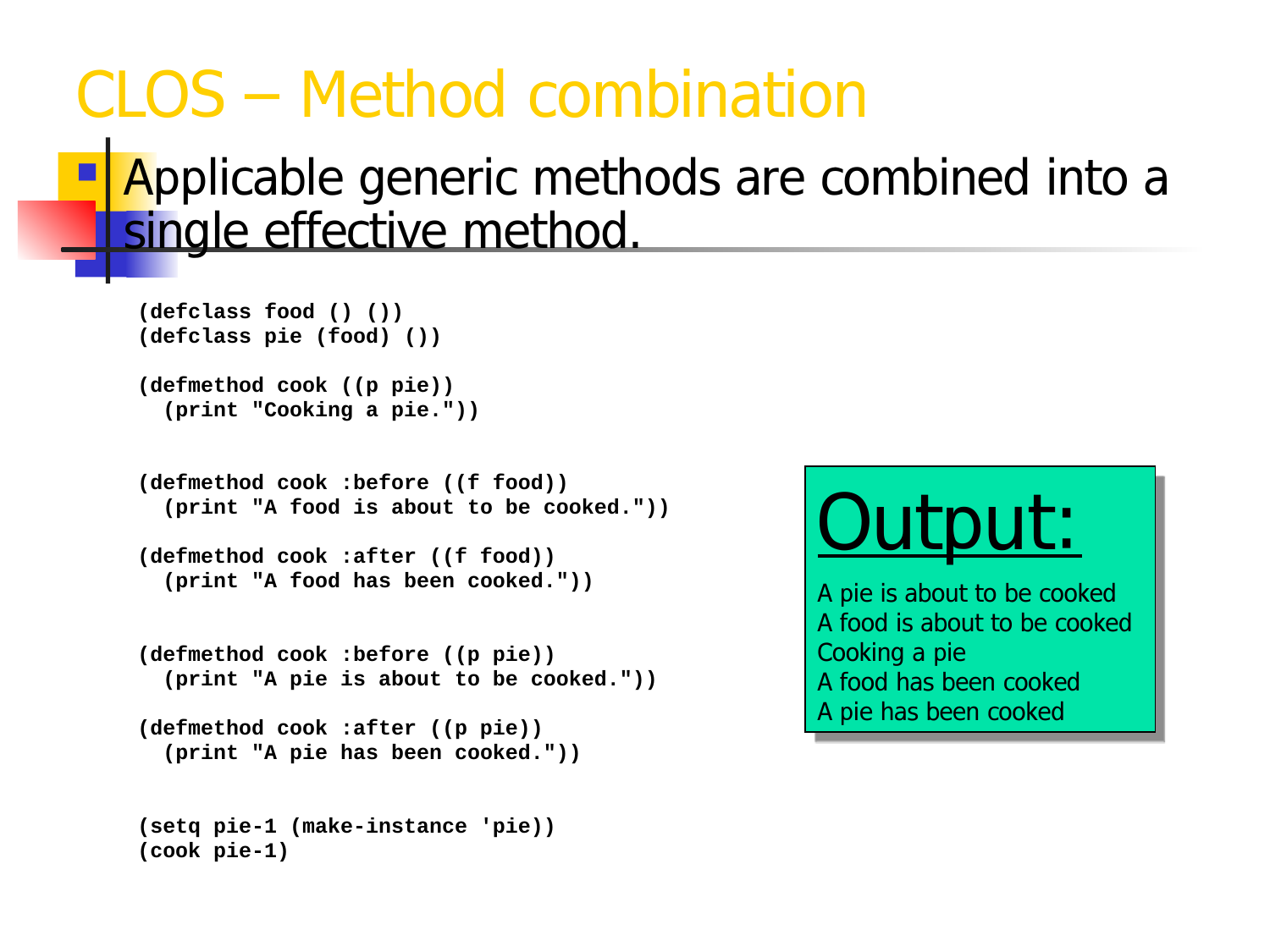

# CLOS – Method combination
Applicable generic methods are combined into a single effective method.
(defclass food () ())
(defclass pie (food) ())

(defmethod cook ((p pie))
  (print "Cooking a pie."))

(defmethod cook :before ((f food))
  (print "A food is about to be cooked."))

(defmethod cook :after ((f food))
  (print "A food has been cooked."))

(defmethod cook :before ((p pie))
  (print "A pie is about to be cooked."))

(defmethod cook :after ((p pie))
  (print "A pie has been cooked."))

(setq pie-1 (make-instance 'pie))
(cook pie-1)
Output:
A pie is about to be cooked
A food is about to be cooked
Cooking a pie
A food has been cooked
A pie has been cooked